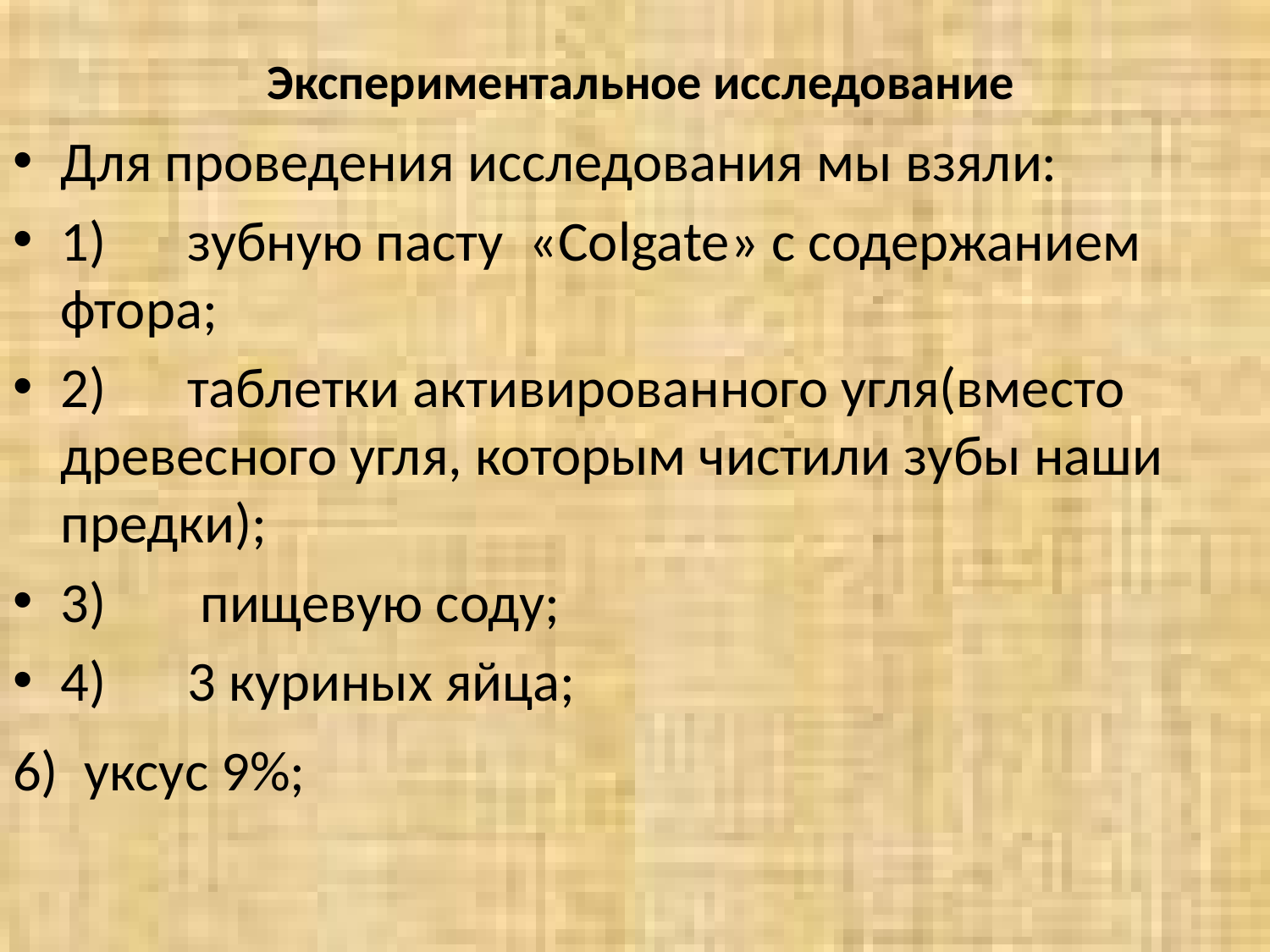

# Экспериментальное исследование
Для проведения исследования мы взяли:
1)	зубную пасту  «Colgate» с содержанием фтора;
2)	таблетки активированного угля(вместо древесного угля, которым чистили зубы наши предки);
3)	 пищевую соду;
4)	3 куриных яйца;
уксус 9%;